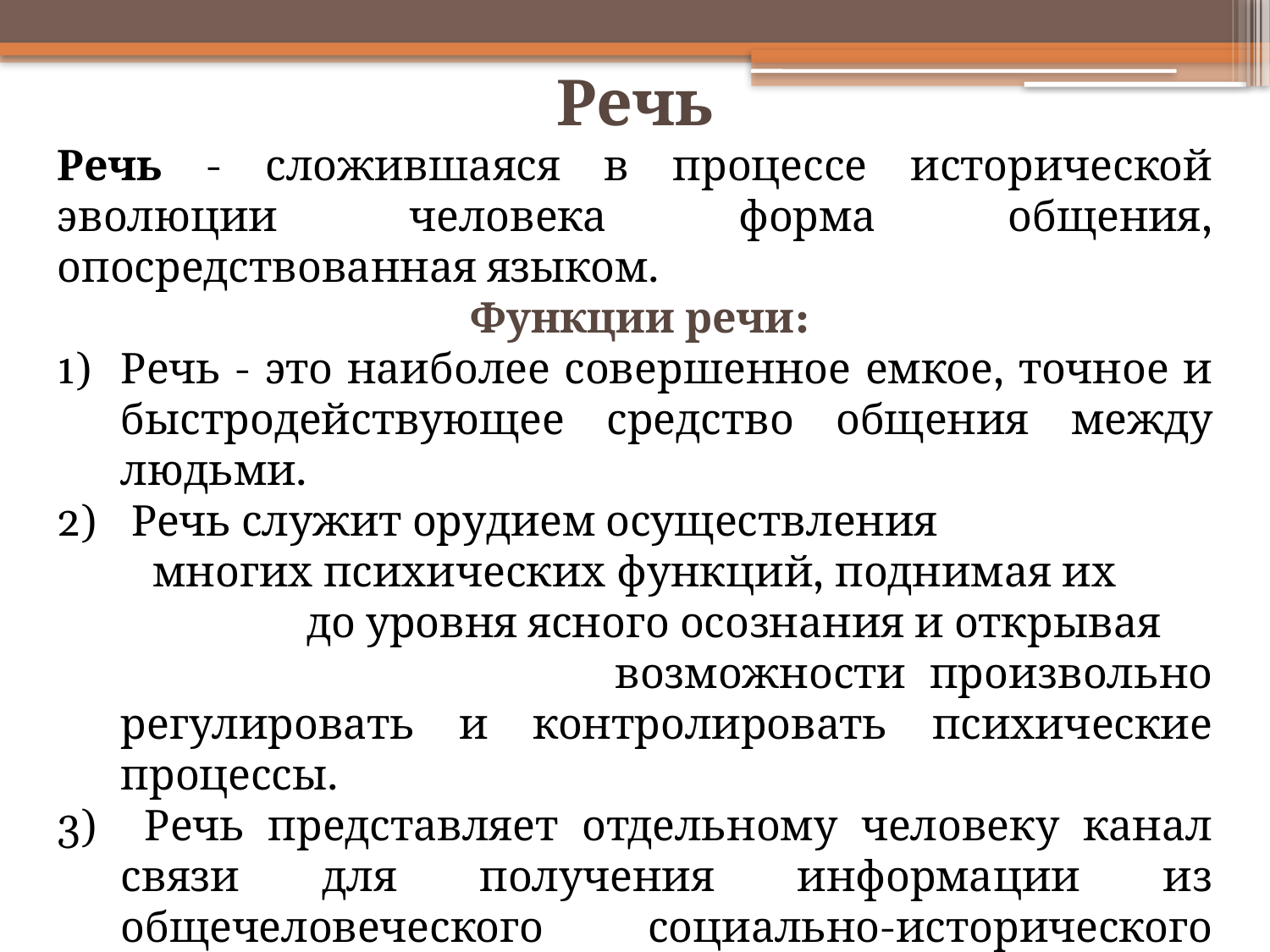

Речь
Речь - сложившаяся в процессе исторической эволюции человека форма общения, опосредствованная языком.
 Функции речи:
Речь - это наиболее совершенное емкое, точное и быстродействующее средство общения между людьми.
 Речь служит орудием осуществления                               многих психических функций, поднимая их                            до уровня ясного осознания и открывая                           возможности произвольно регулировать и контролировать психические процессы.
 Речь представляет отдельному человеку канал связи для получения информации из общечеловеческого социально-исторического опыта.